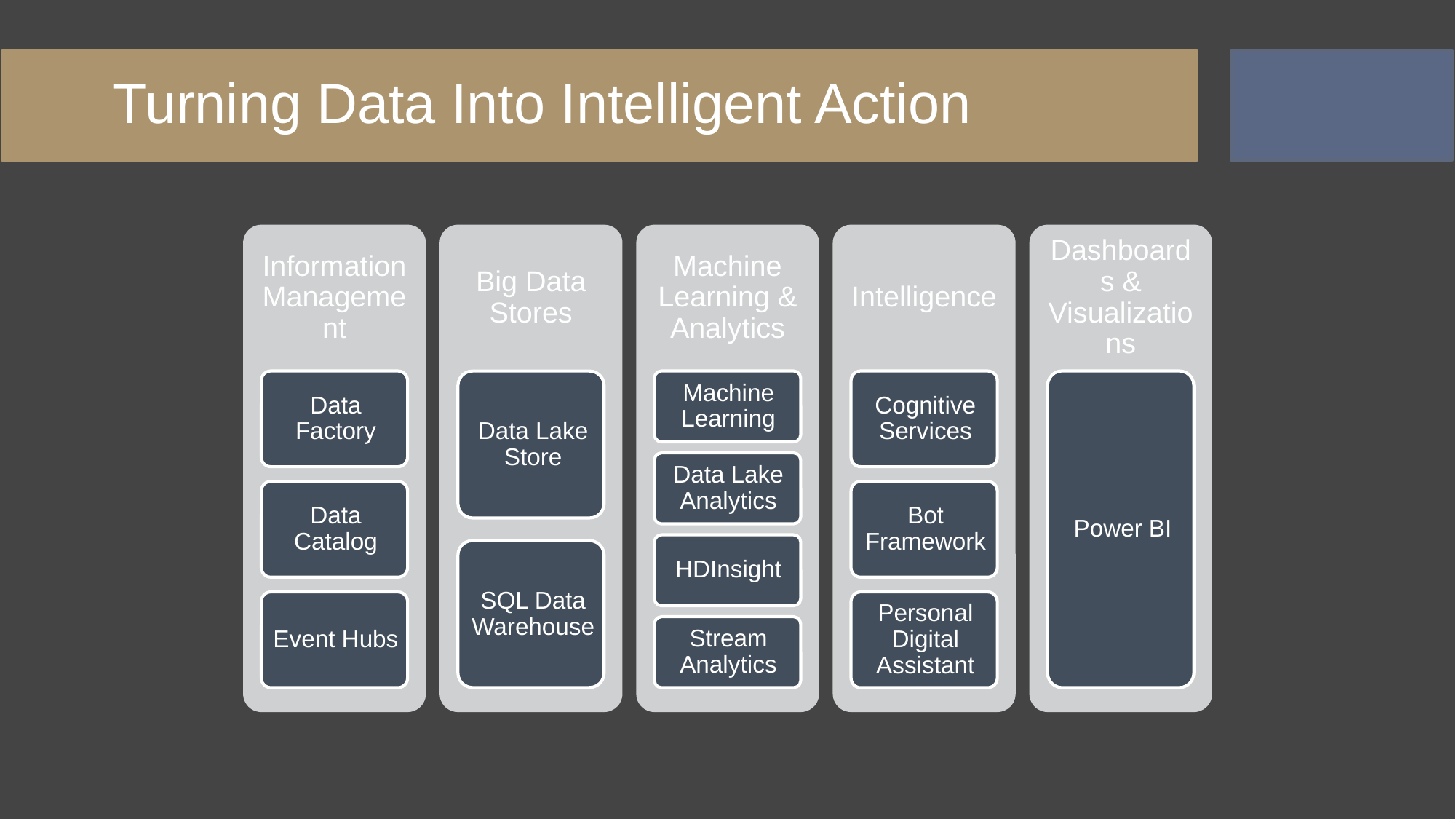

Turning Data Into Intelligent Action
Information Management
Data Factory
Data Catalog
Event Hubs
Big Data Stores
Data Lake Store
SQL Data Warehouse
Machine Learning & Analytics
Machine Learning
Data Lake Analytics
HDInsight
Stream Analytics
Intelligence
Cognitive Services
Bot Framework
Personal Digital Assistant
Dashboards & Visualizations
Power BI